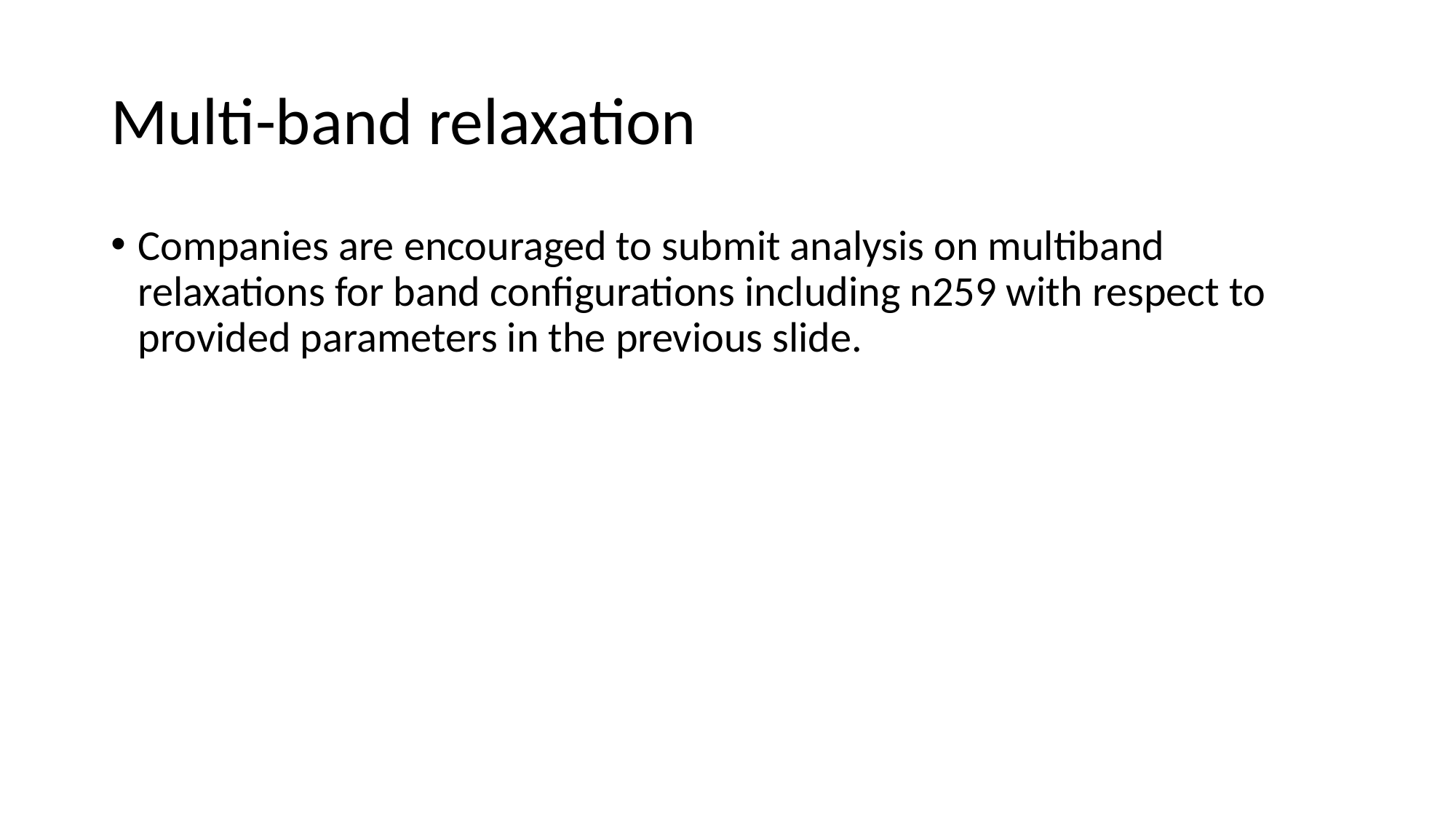

# Multi-band relaxation
Companies are encouraged to submit analysis on multiband relaxations for band configurations including n259 with respect to provided parameters in the previous slide.